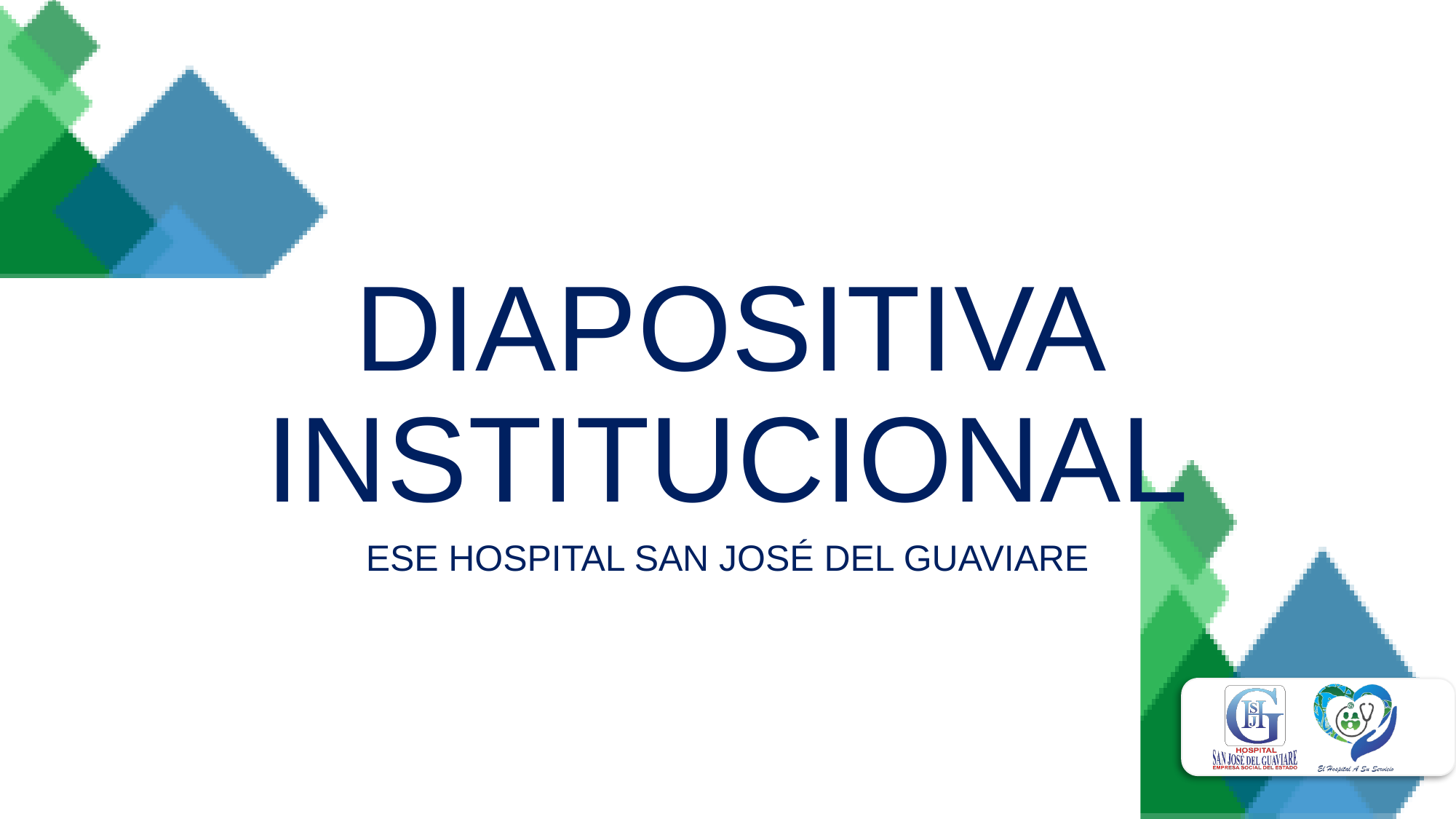

# DIAPOSITIVA INSTITUCIONAL
ESE HOSPITAL SAN JOSÉ DEL GUAVIARE